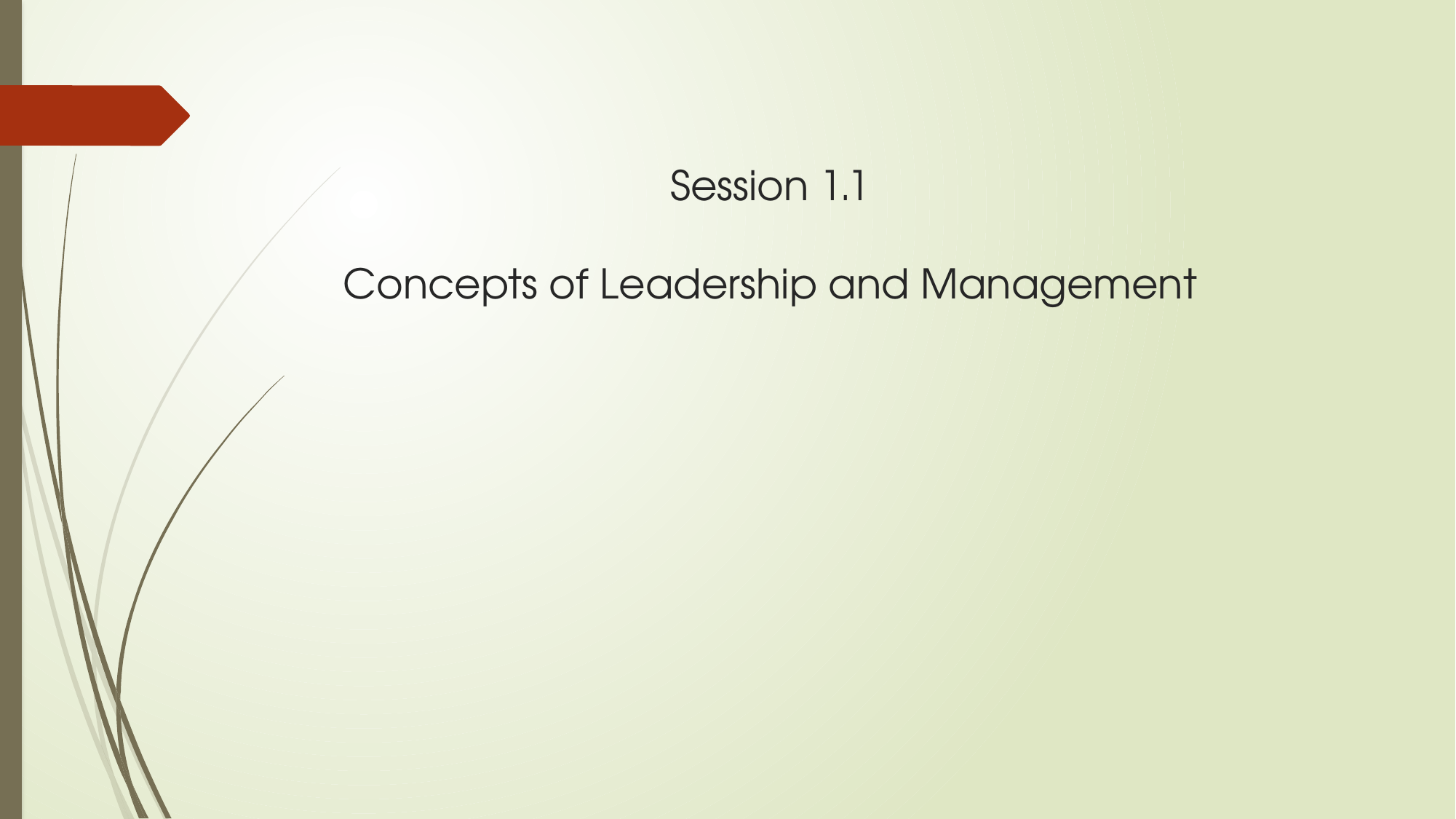

# Session 1.1 Concepts of Leadership and Management